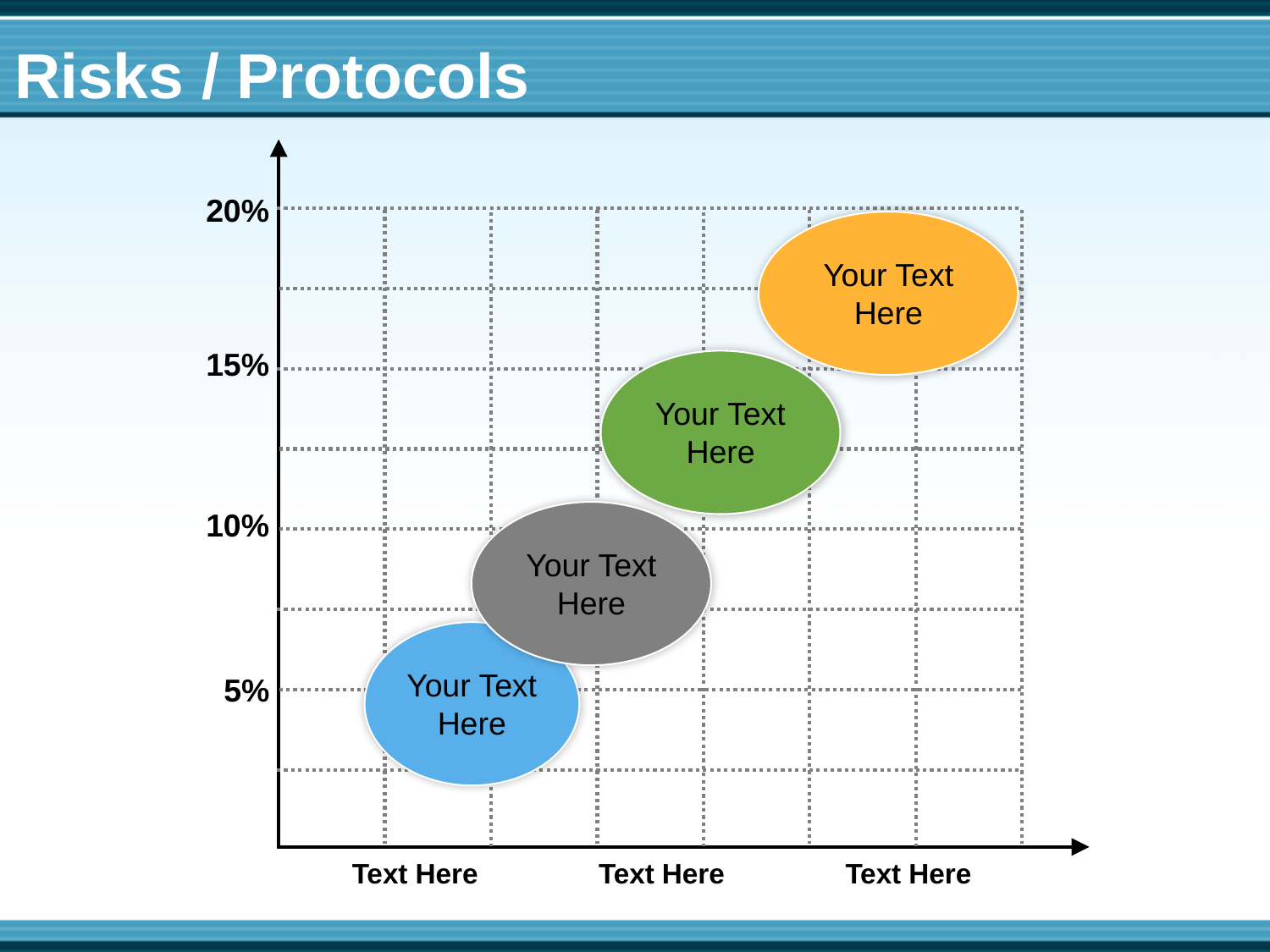

Risks / Protocols
20%

Your Text Here
15%

Your Text Here
10%

Your Text Here

Your Text Here
5%
Text Here
Text Here
Text Here